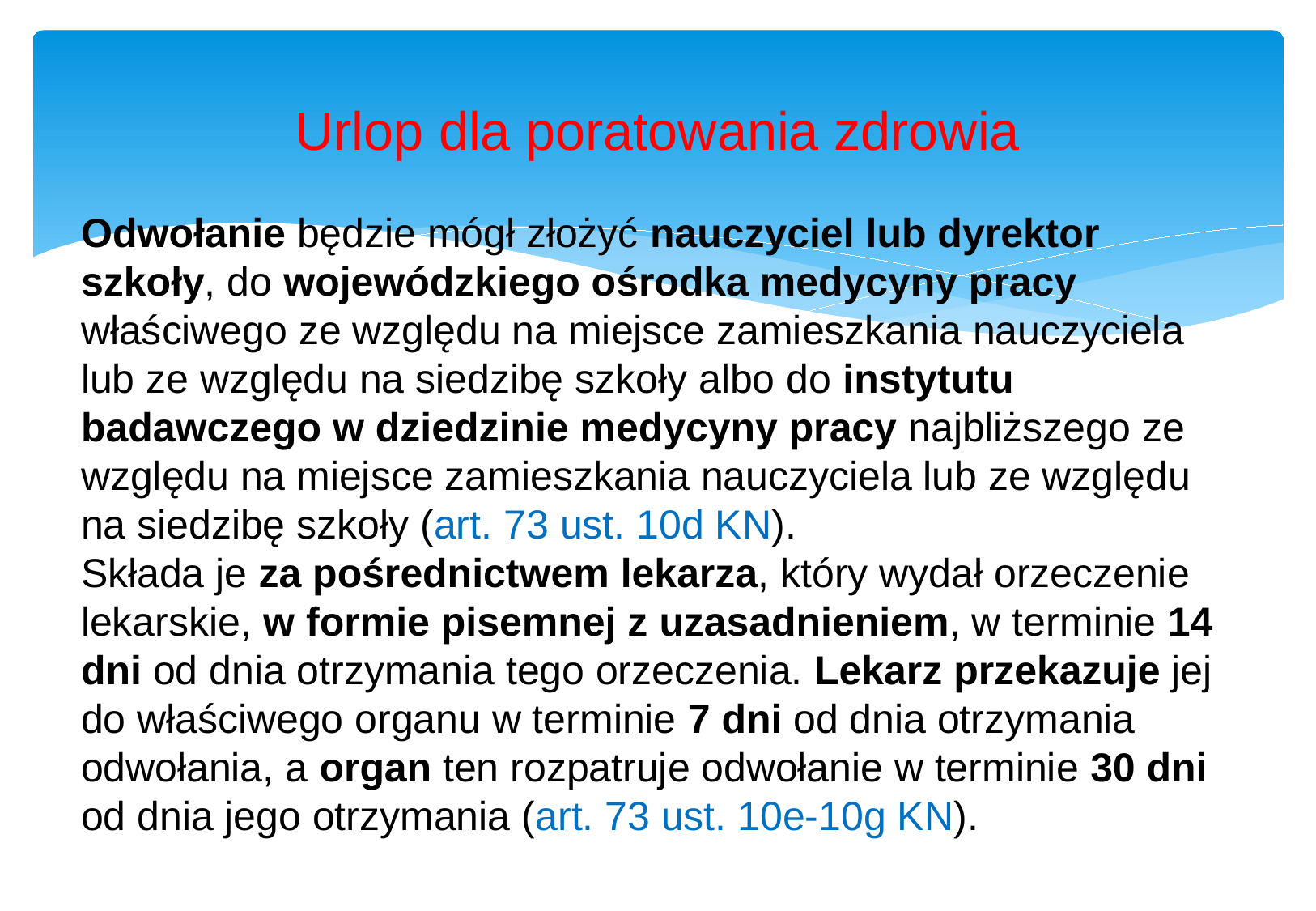

# Urlop dla poratowania zdrowia

Odwołanie będzie mógł złożyć nauczyciel lub dyrektor szkoły, do wojewódzkiego ośrodka medycyny pracy właściwego ze względu na miejsce zamieszkania nauczyciela lub ze względu na siedzibę szkoły albo do instytutu badawczego w dziedzinie medycyny pracy najbliższego ze względu na miejsce zamieszkania nauczyciela lub ze względu na siedzibę szkoły (art. 73 ust. 10d KN).
Składa je za pośrednictwem lekarza, który wydał orzeczenie lekarskie, w formie pisemnej z uzasadnieniem, w terminie 14 dni od dnia otrzymania tego orzeczenia. Lekarz przekazuje jej do właściwego organu w terminie 7 dni od dnia otrzymania odwołania, a organ ten rozpatruje odwołanie w terminie 30 dni od dnia jego otrzymania (art. 73 ust. 10e-10g KN).